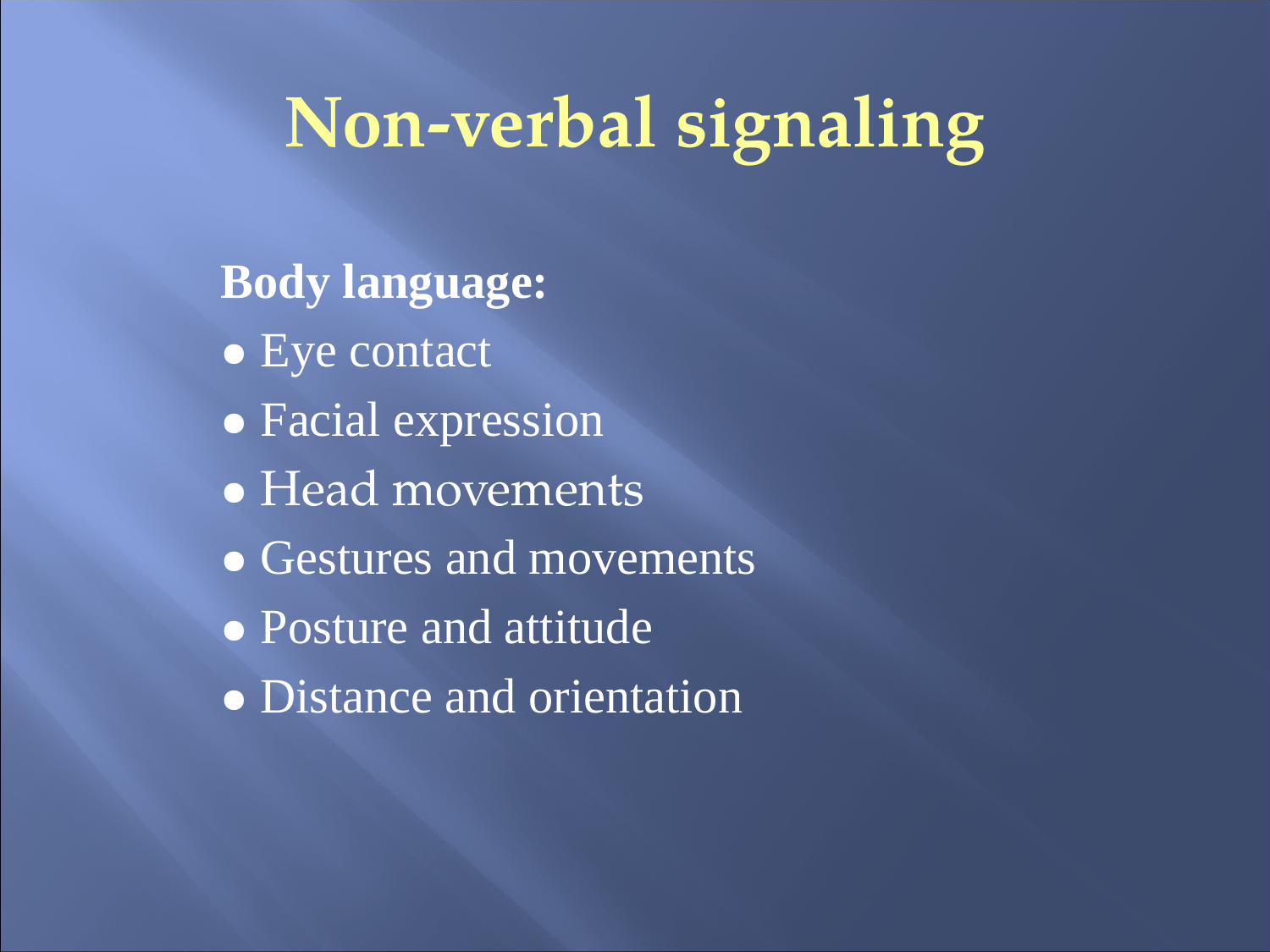

Non-verbal signaling
	Body language:
	• Eye contact
	• Facial expression
	• Head movements
	• Gestures and movements
	• Posture and attitude
	• Distance and orientation